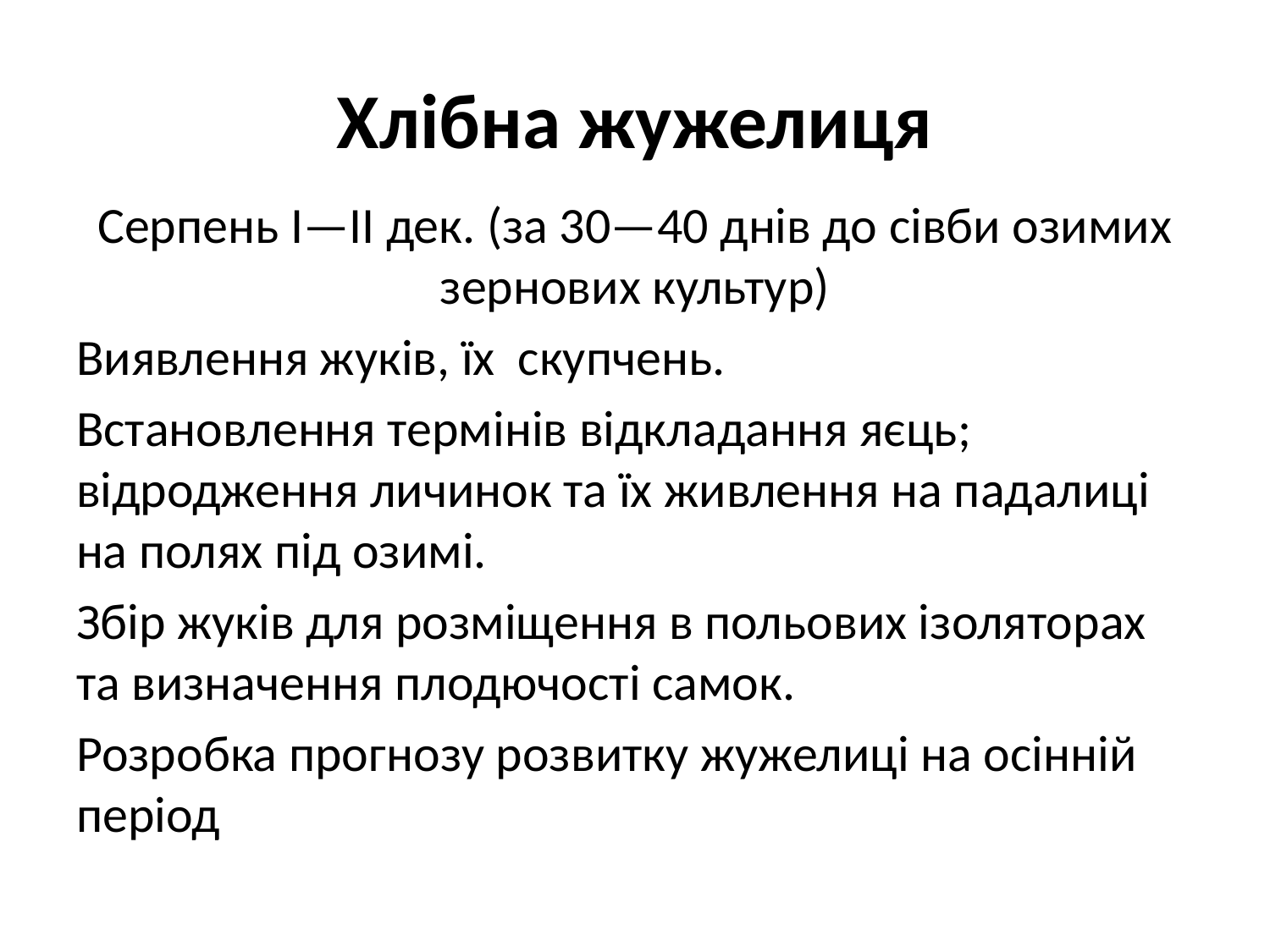

# Хлібна жужелиця
Серпень І—II дек. (за 30—40 днів до сівби озимих зернових культур)
Виявлення жуків, їх  скупчень.
Встановлення термінів відкладання яєць; відродження личинок та їх живлення на падалиці на полях під озимі.
Збір жуків для розміщення в польових ізоляторах та визначення плодючості самок.
Розробка прогнозу розвитку жужелиці на осінній період